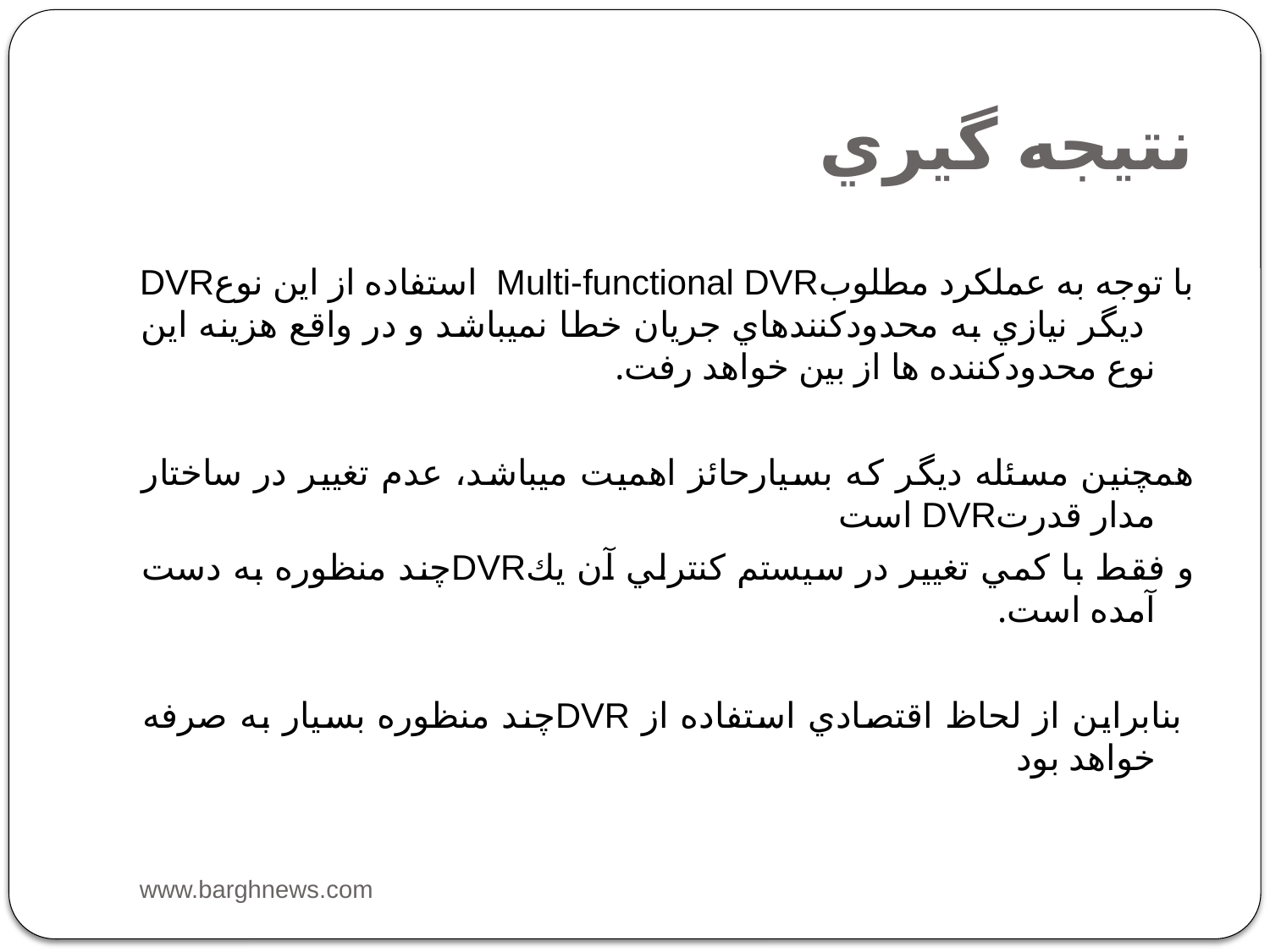

# نتيجه گيري

با توجه به عملكرد مطلوبMulti-functional DVR  استفاده از اين نوعDVR  ديگر نيازي به محدودكنندهاي جريان خطا نميباشد و در واقع هزينه اين نوع محدودكننده ها از بين خواهد رفت.

همچنين مسئله ديگر كه بسيارحائز اهميت ميباشد، عدم تغيير در ساختار مدار قدرتDVR است
و فقط با كمي تغيير در سيستم كنترلي آن يكDVRچند منظوره به دست آمده است.

 بنابراين از لحاظ اقتصادي استفاده از DVRچند منظوره بسيار به صرفه خواهد بود
www.barghnews.com